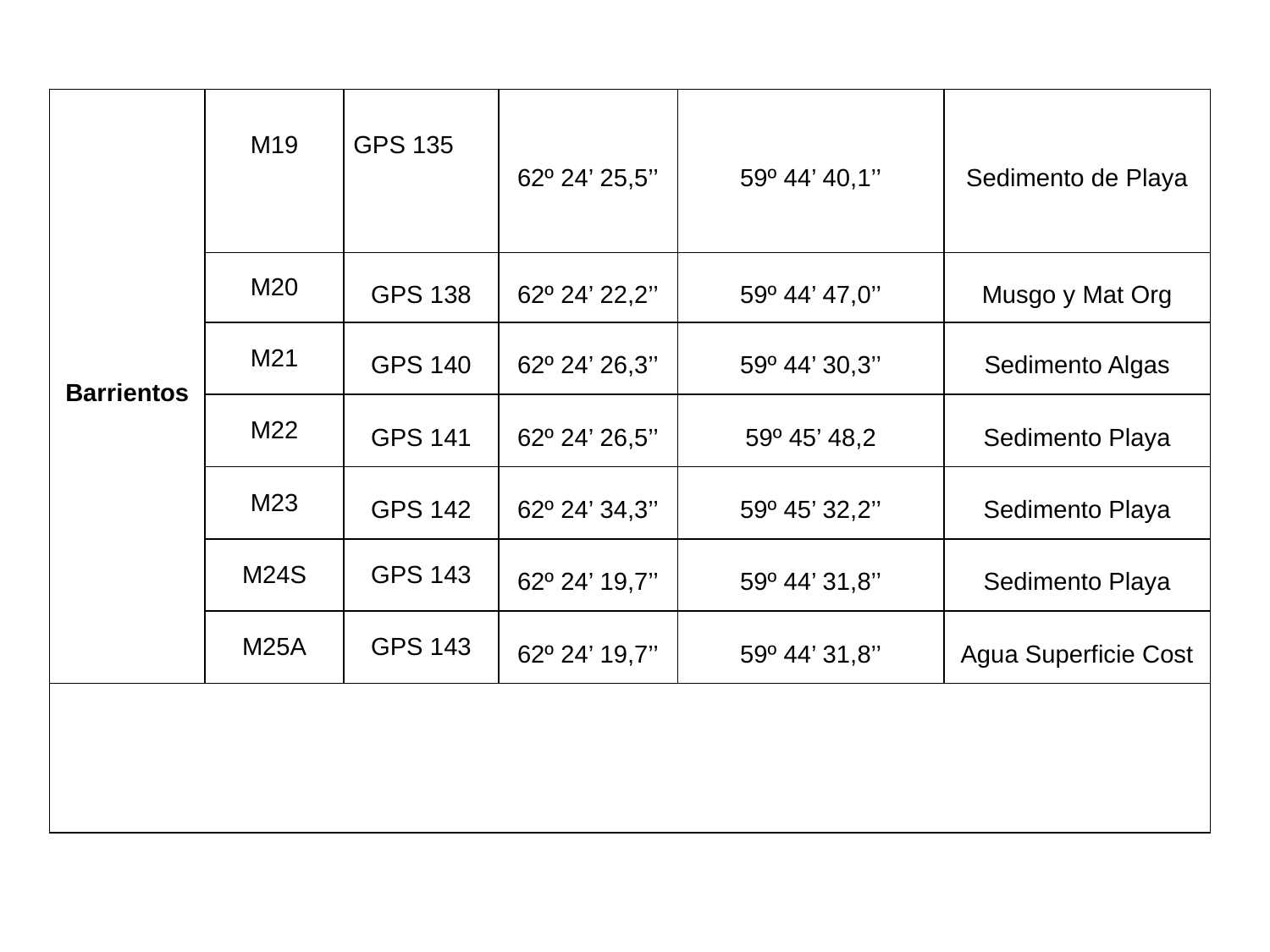

| Barrientos | M19 | GPS 135 | 62º 24’ 25,5’’ | 59º 44’ 40,1’’ | Sedimento de Playa |
| --- | --- | --- | --- | --- | --- |
|  | M20 | GPS 138 | 62º 24’ 22,2’’ | 59º 44’ 47,0’’ | Musgo y Mat Org |
|  | M21 | GPS 140 | 62º 24’ 26,3’’ | 59º 44’ 30,3’’ | Sedimento Algas |
|  | M22 | GPS 141 | 62º 24’ 26,5’’ | 59º 45’ 48,2 | Sedimento Playa |
|  | M23 | GPS 142 | 62º 24’ 34,3’’ | 59º 45’ 32,2’’ | Sedimento Playa |
|  | M24S | GPS 143 | 62º 24’ 19,7’’ | 59º 44’ 31,8’’ | Sedimento Playa |
|  | M25A | GPS 143 | 62º 24’ 19,7’’ | 59º 44’ 31,8’’ | Agua Superficie Cost |
|  |  |  |  |  |  |